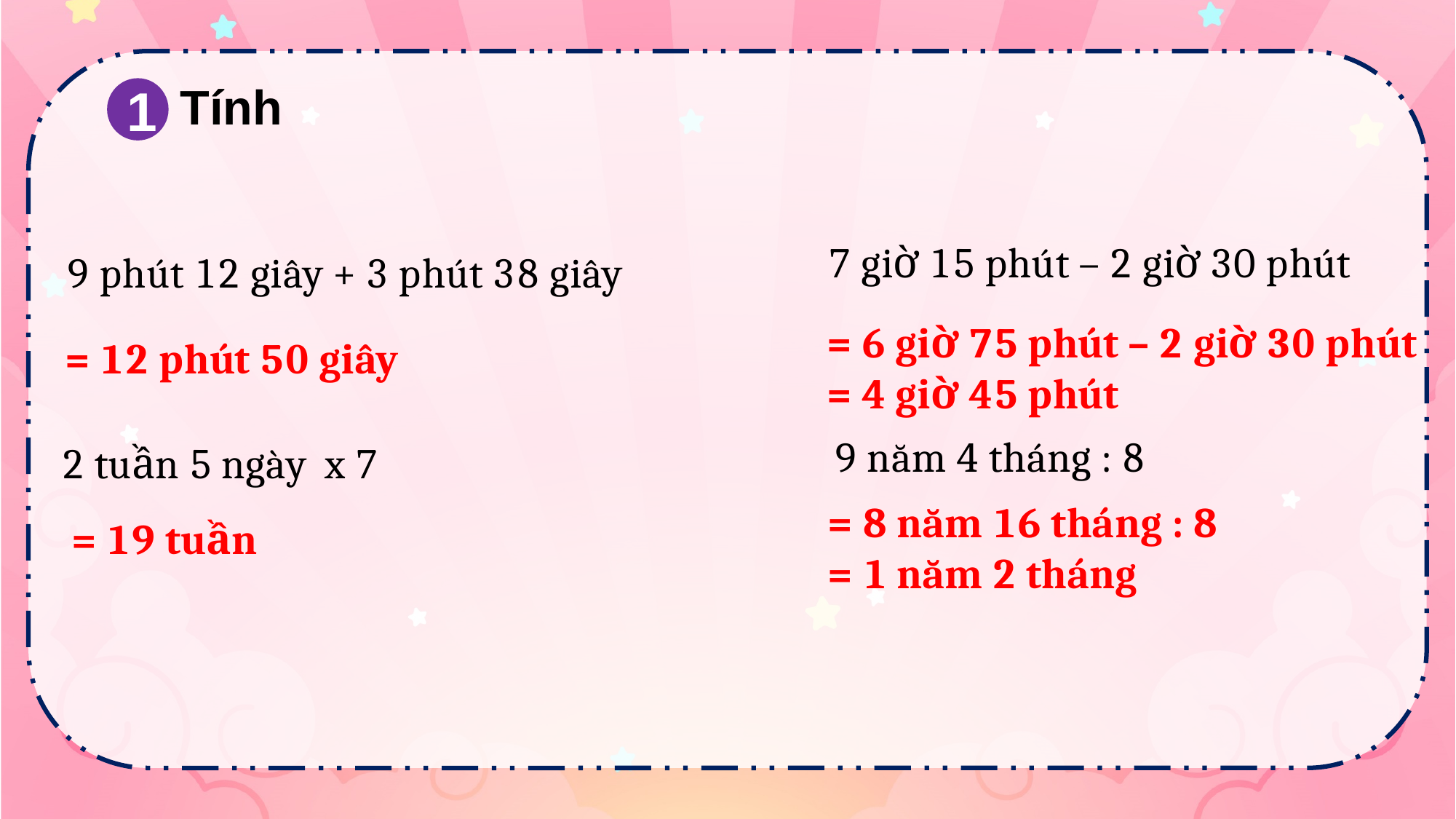

Tính
1
7 giờ 15 phút – 2 giờ 30 phút
9 phút 12 giây + 3 phút 38 giây
= 6 giờ 75 phút – 2 giờ 30 phút
= 4 giờ 45 phút
= 12 phút 50 giây
9 năm 4 tháng : 8
2 tuần 5 ngày  x 7
= 8 năm 16 tháng : 8
= 1 năm 2 tháng
= 19 tuần